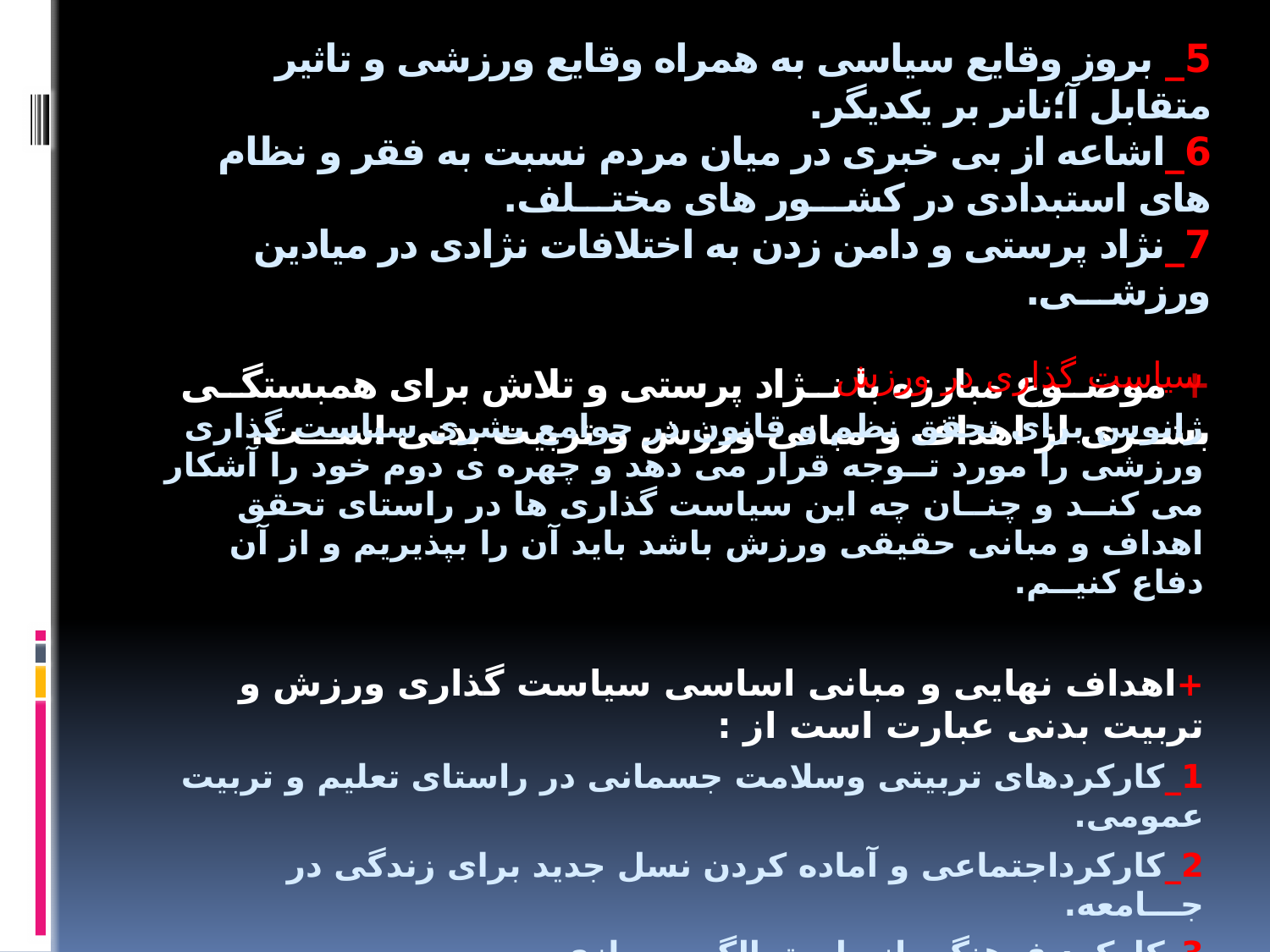

# 5_ بروز وقایع سیاسی به همراه وقایع ورزشی و تاثیر متقابل آ؛نانر بر یکدیگر. 6_اشاعه از بی خبری در میان مردم نسبت به فقر و نظام های استبدادی در کشـــور های مختـــلف. 7_نژاد پرستی و دامن زدن به اختلافات نژادی در میادین ورزشـــی. + موضــوع مبارزه با نــژاد پرستی و تلاش برای همبستگــی بشــری از اهداف و مبانی ورزش و تربیت بدنی اســـت.
سیاست گذاری در ورزش
ژانوس برای تحقق نظم و قانون در جوامع بشری سیاست گذاری ورزشی را مورد تــوجه قرار می دهد و چهره ی دوم خود را آشکار می کنــد و چنــان چه این سیاست گذاری ها در راستای تحقق اهداف و مبانی حقیقی ورزش باشد باید آن را بپذیریم و از آن دفاع کنیــم.

+اهداف نهایی و مبانی اساسی سیاست گذاری ورزش و تربیت بدنی عبارت است از :
1_کارکردهای تربیتی وسلامت جسمانی در راستای تعلیم و تربیت عمومی.
2_کارکرداجتماعی و آماده کردن نسل جدید برای زندگی در جـــامعه.
3_کارکرد فرهنگی از طریق الگـــو سازی.